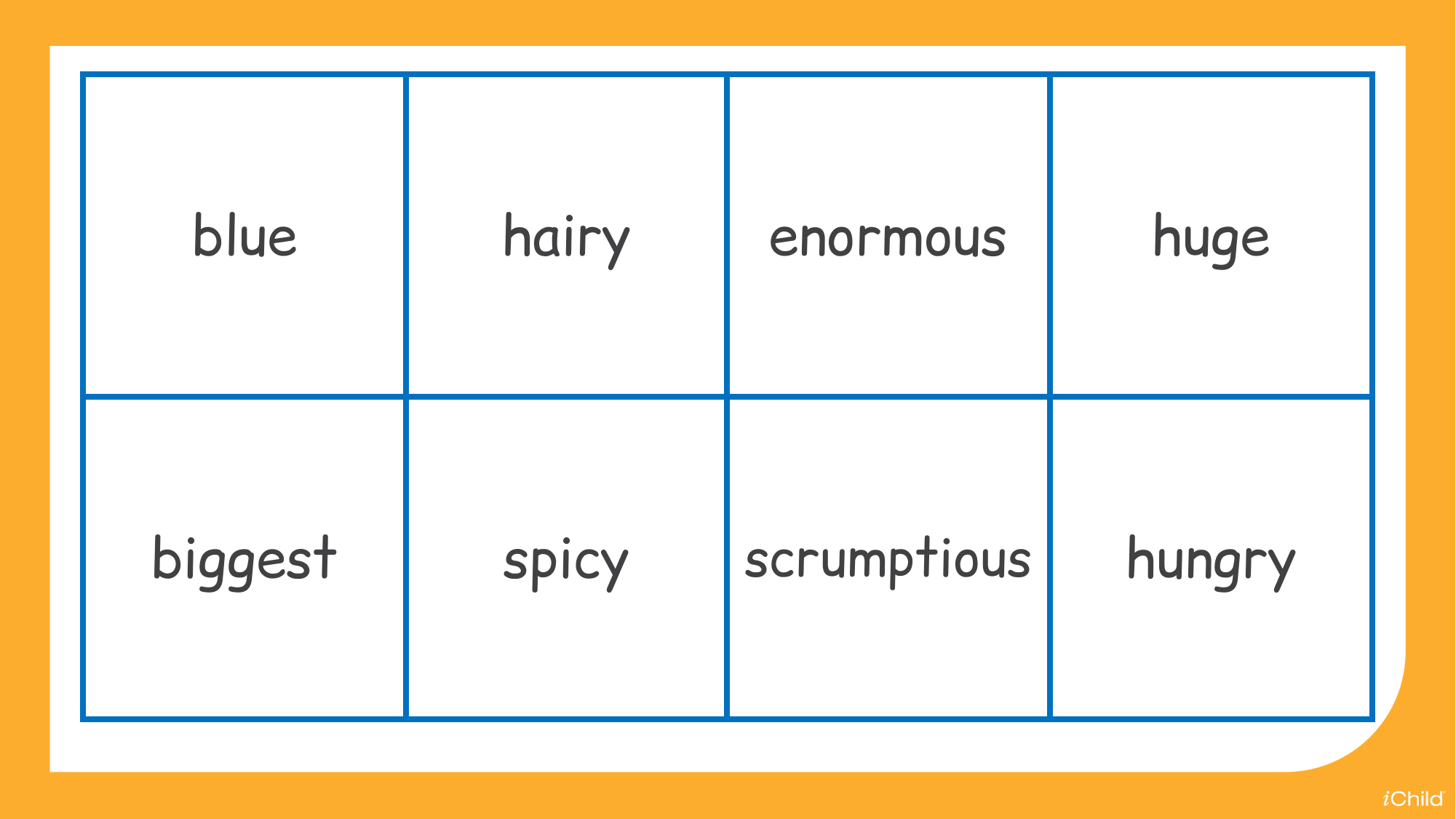

| blue | hairy | enormous | huge |
| --- | --- | --- | --- |
| biggest | spicy | scrumptious | hungry |